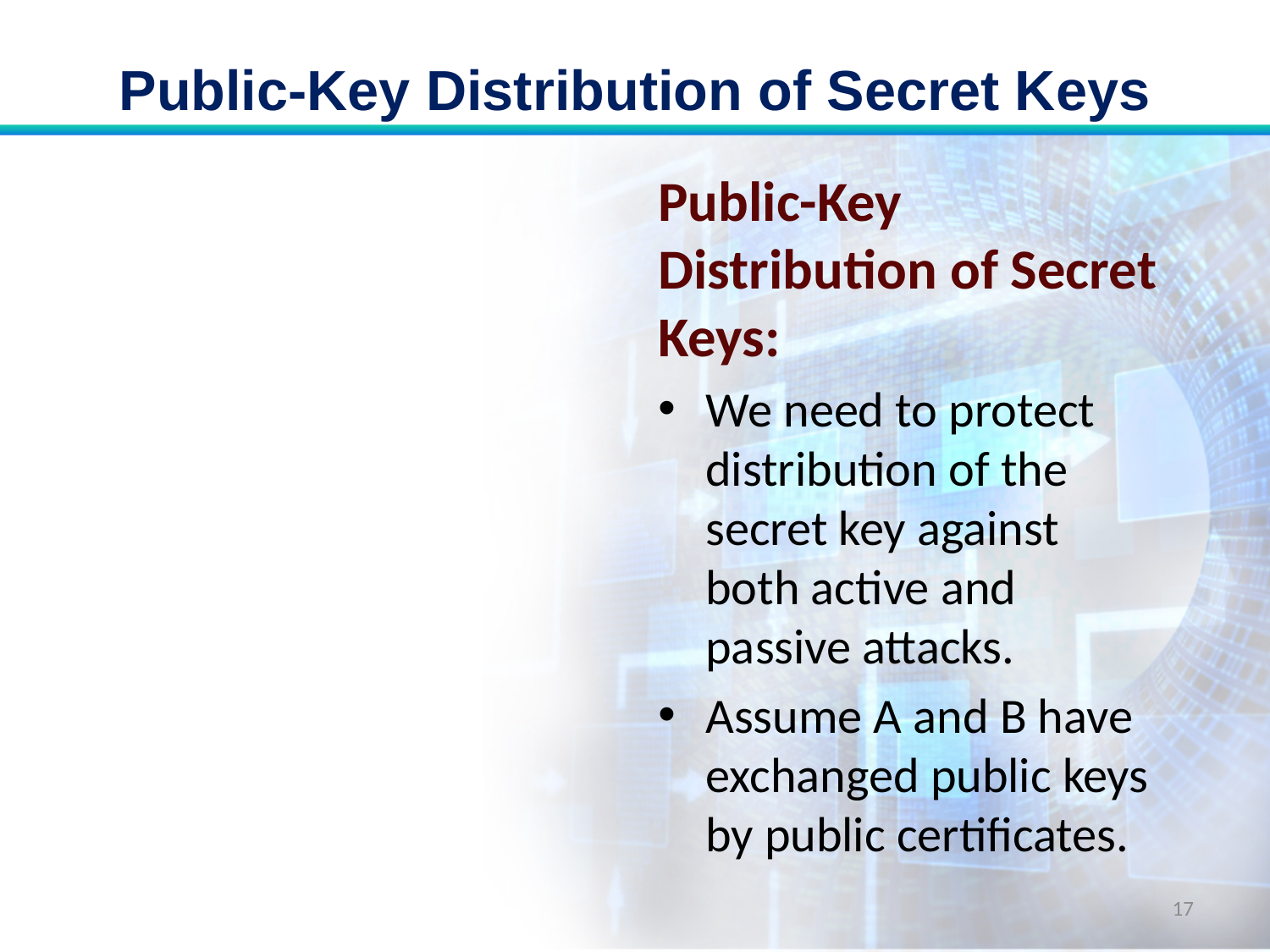

# Public-Key Distribution of Secret Keys
Public-Key Distribution of Secret Keys:
We need to protect distribution of the secret key against both active and passive attacks.
Assume A and B have exchanged public keys by public certificates.

17